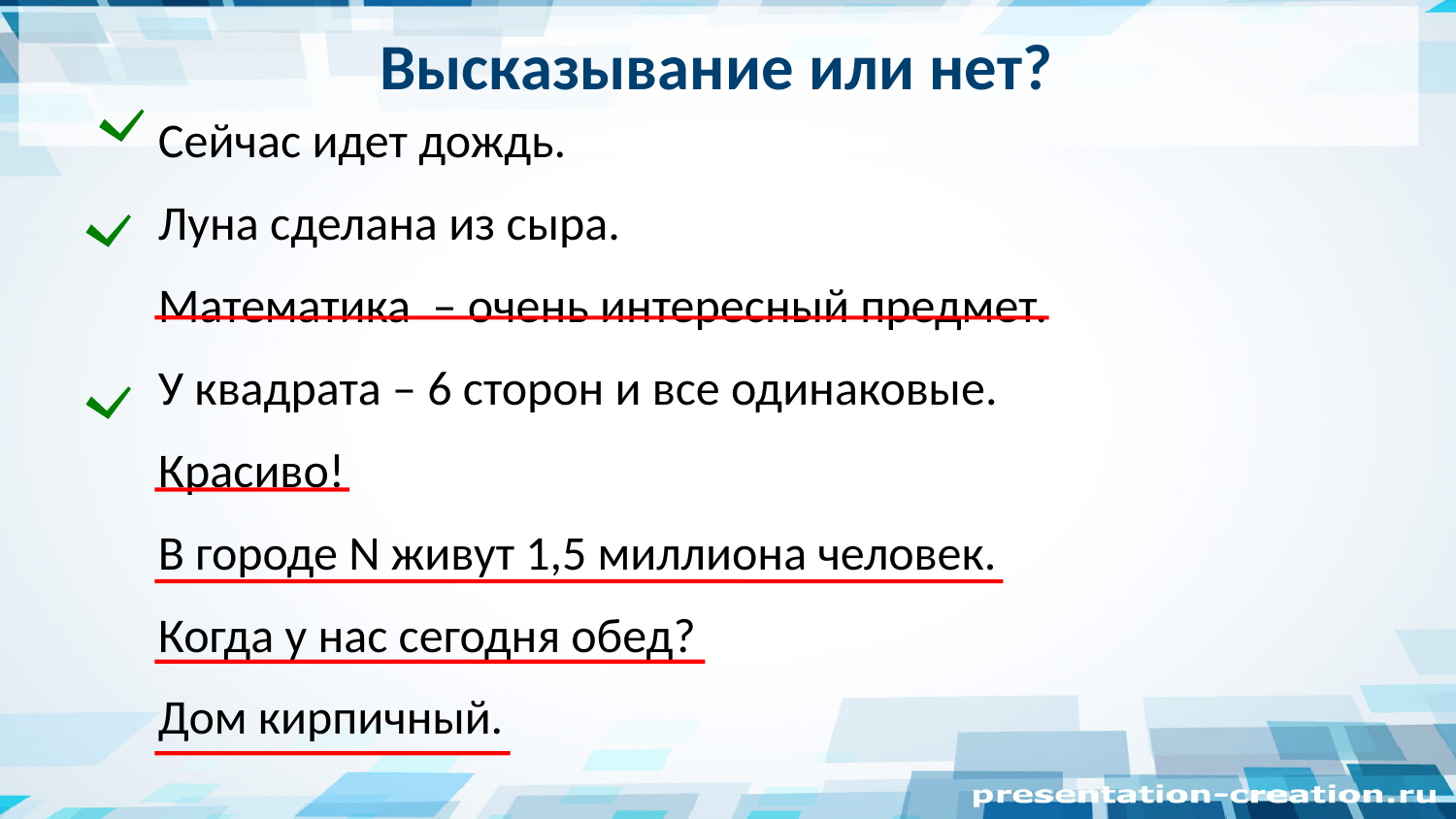

# Высказывание или нет?
Сейчас идет дождь.
Луна сделана из сыра.
Математика  – очень интересный предмет.
У квадрата – 6 сторон и все одинаковые.
Красиво!
В городе N живут 1,5 миллиона человек.
Когда у нас сегодня обед?
Дом кирпичный.